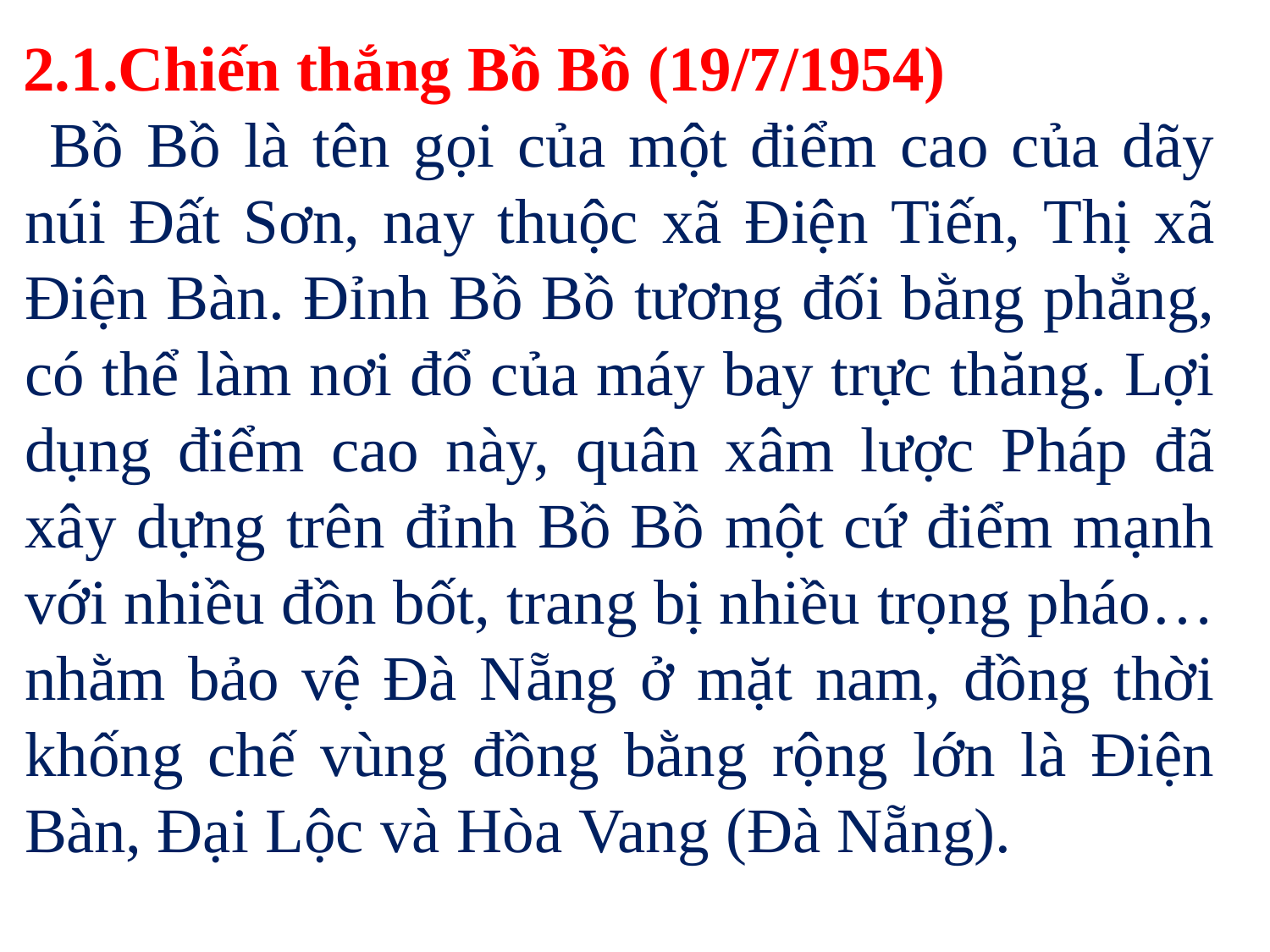

2.1.Chiến thắng Bồ Bồ (19/7/1954)
Bồ Bồ là tên gọi của một điểm cao của dãy núi Đất Sơn, nay thuộc xã Điện Tiến, Thị xã Điện Bàn. Đỉnh Bồ Bồ tương đối bằng phẳng, có thể làm nơi đổ của máy bay trực thăng. Lợi dụng điểm cao này, quân xâm lược Pháp đã xây dựng trên đỉnh Bồ Bồ một cứ điểm mạnh với nhiều đồn bốt, trang bị nhiều trọng pháo… nhằm bảo vệ Đà Nẵng ở mặt nam, đồng thời khống chế vùng đồng bằng rộng lớn là Điện Bàn, Đại Lộc và Hòa Vang (Đà Nẵng).